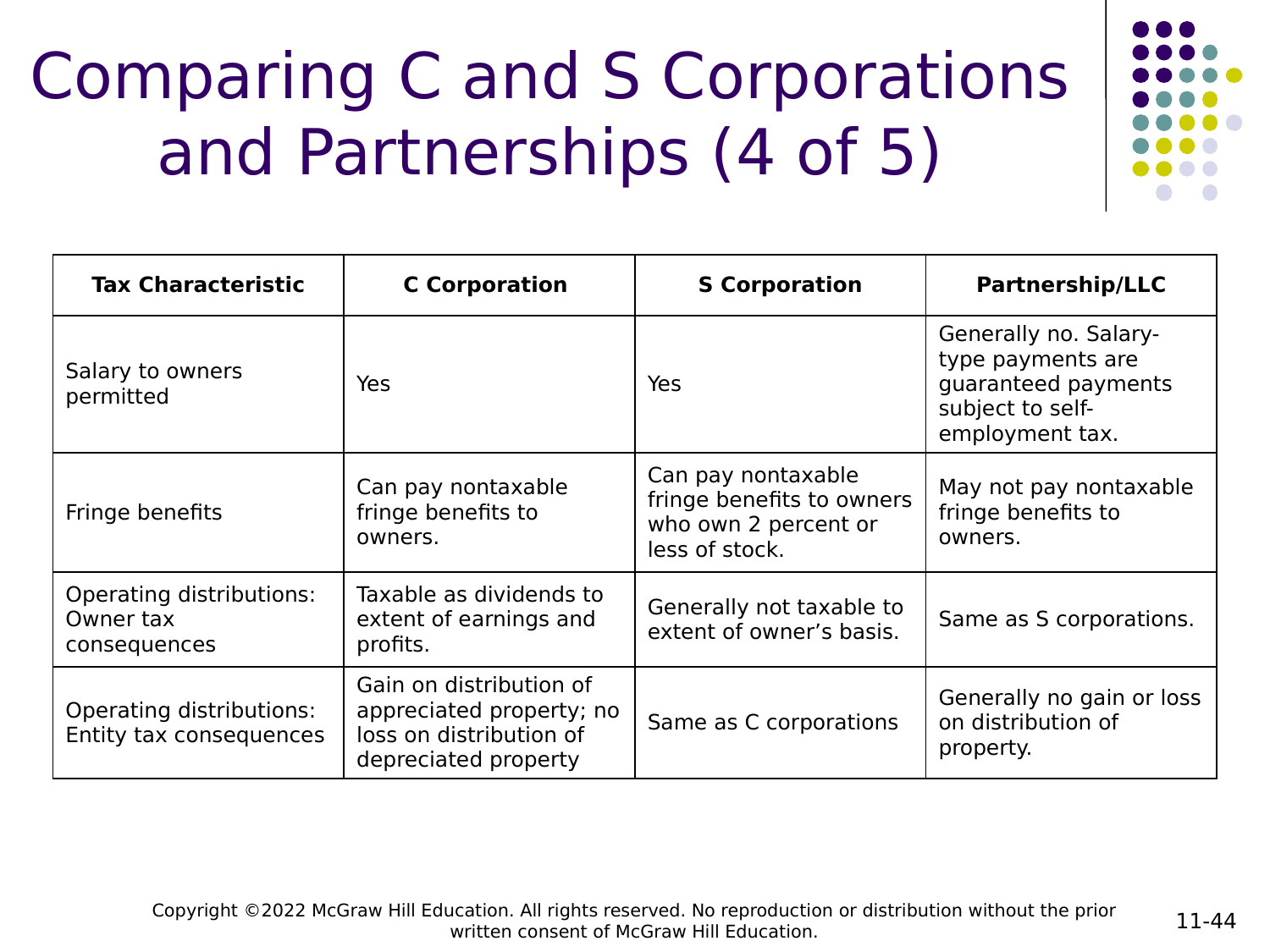

# Comparing C and S Corporations and Partnerships (4 of 5)
| Tax Characteristic | C Corporation | S Corporation | Partnership/LLC |
| --- | --- | --- | --- |
| Salary to owners permitted | Yes | Yes | Generally no. Salary-type payments are guaranteed payments subject to self-employment tax. |
| Fringe benefits | Can pay nontaxable fringe benefits to owners. | Can pay nontaxable fringe benefits to owners who own 2 percent or less of stock. | May not pay nontaxable fringe benefits to owners. |
| Operating distributions: Owner tax consequences | Taxable as dividends to extent of earnings and profits. | Generally not taxable to extent of owner’s basis. | Same as S corporations. |
| Operating distributions: Entity tax consequences | Gain on distribution of appreciated property; no loss on distribution of depreciated property | Same as C corporations | Generally no gain or loss on distribution of property. |